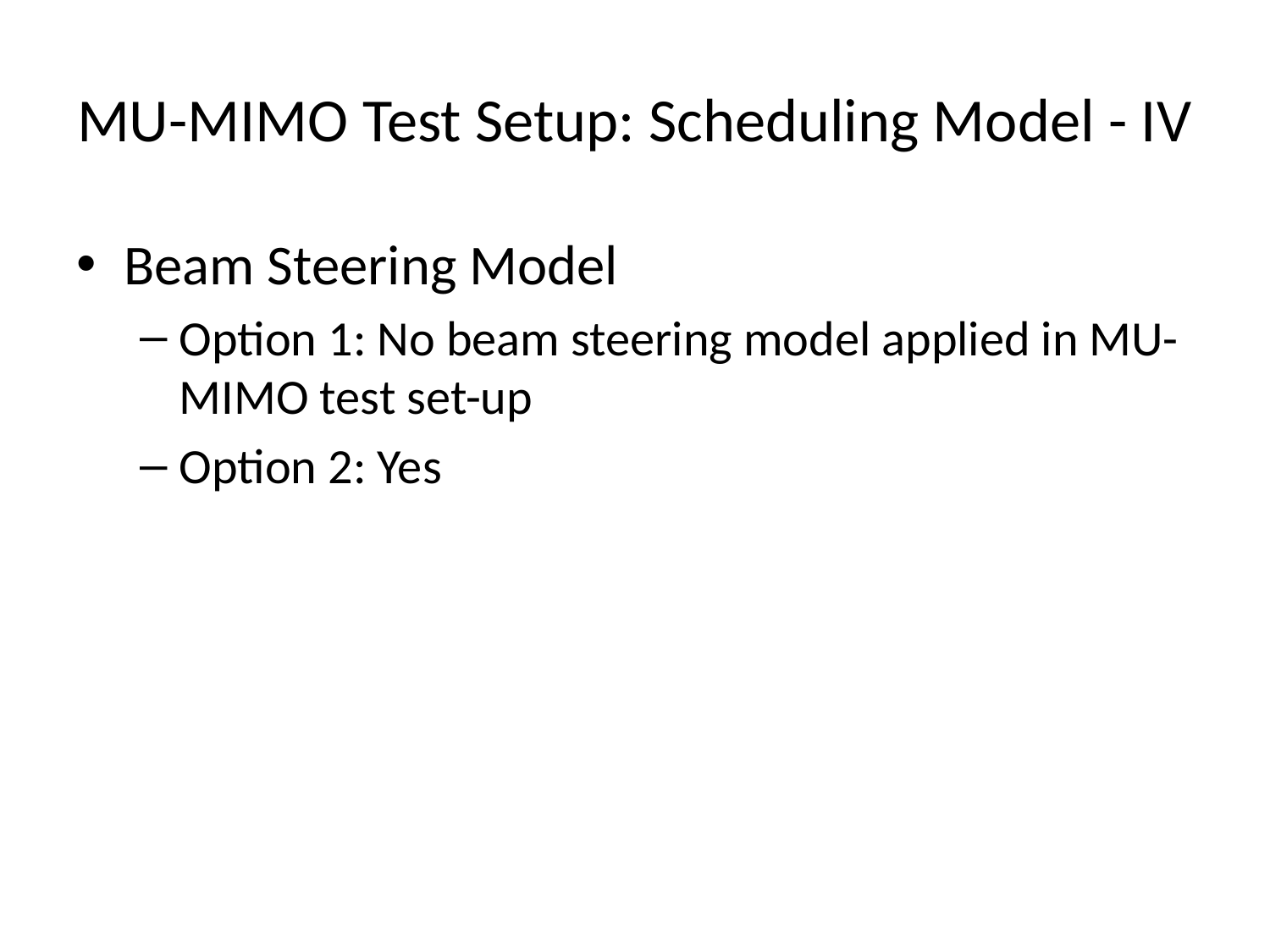

# MU-MIMO Test Setup: Scheduling Model - IV
Beam Steering Model
Option 1: No beam steering model applied in MU-MIMO test set-up
Option 2: Yes